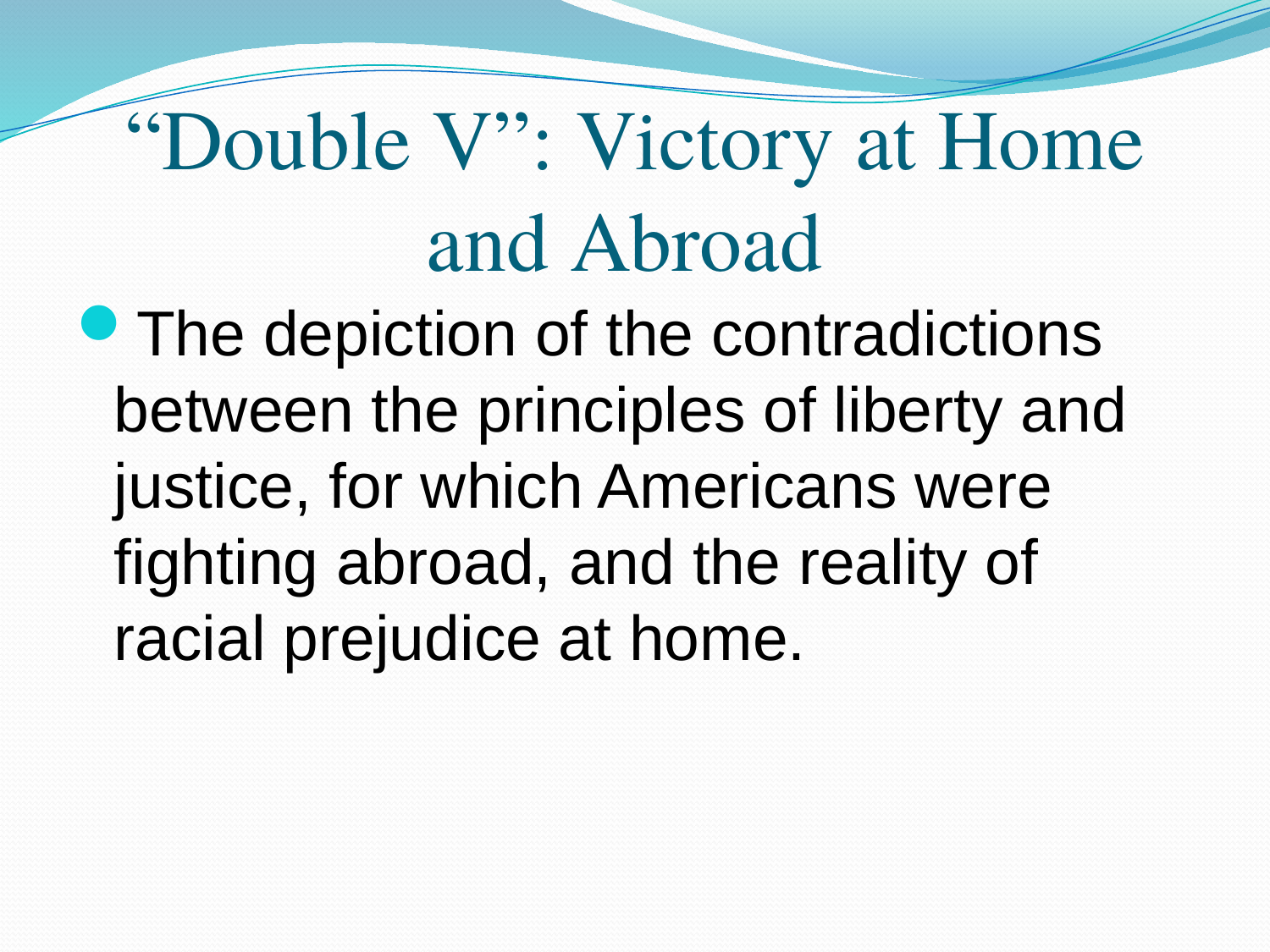

# “Double V”: Victory at Home and Abroad
The depiction of the contradictions between the principles of liberty and justice, for which Americans were fighting abroad, and the reality of racial prejudice at home.